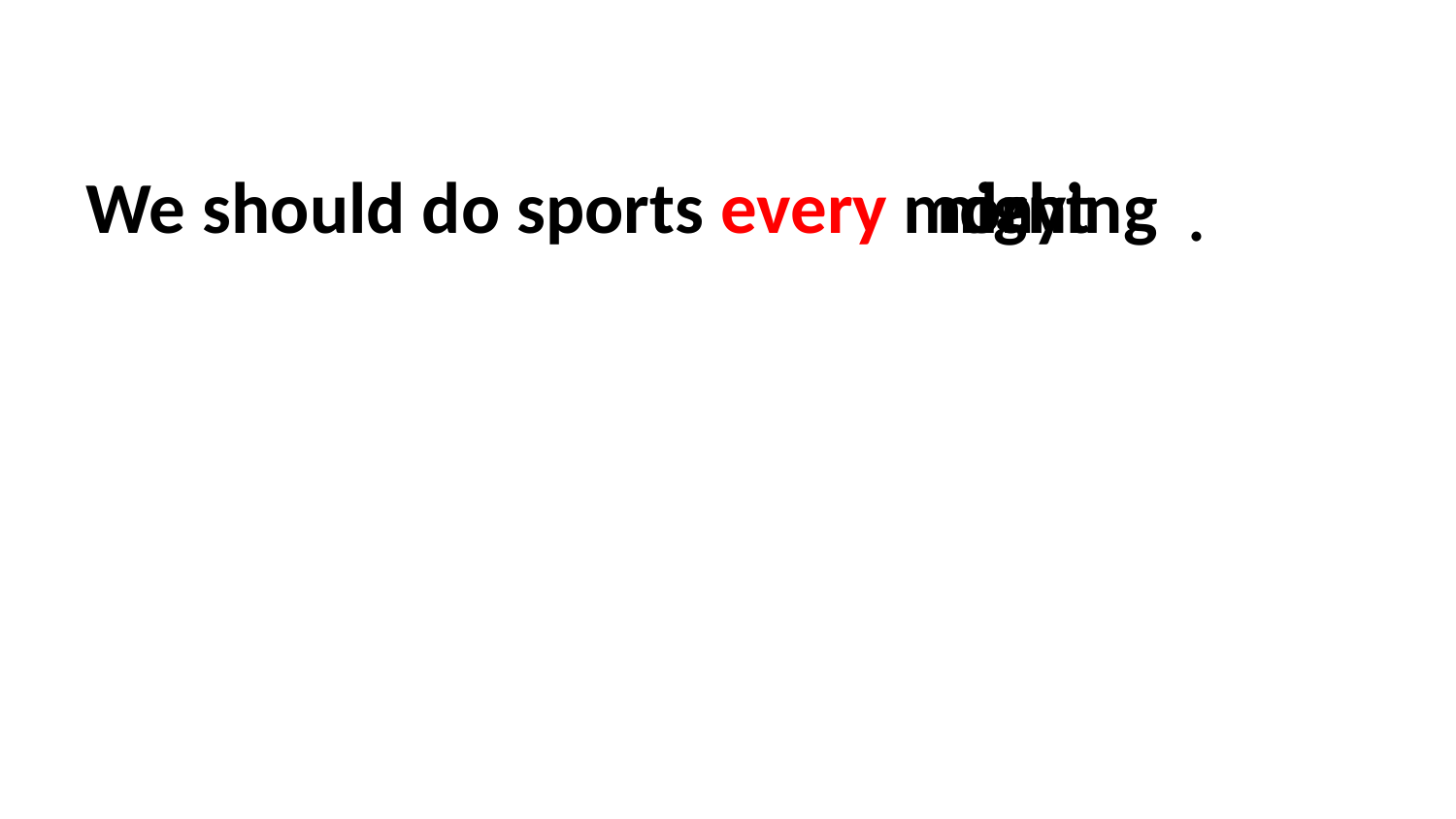

.
We should do sports
every
morning
night
day